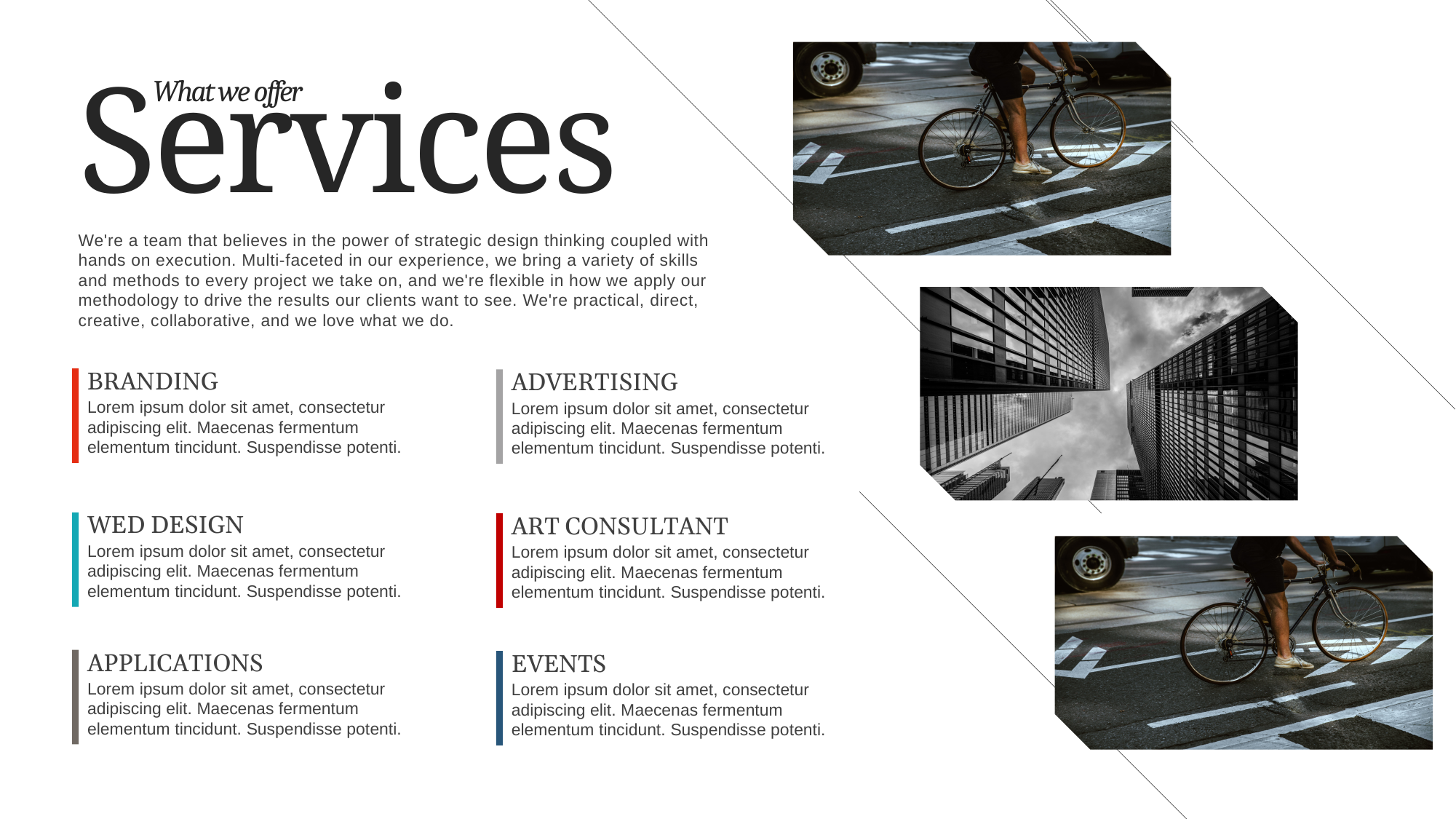

Services

What we offer
We're a team that believes in the power of strategic design thinking coupled with hands on execution. Multi-faceted in our experience, we bring a variety of skills and methods to every project we take on, and we're flexible in how we apply our methodology to drive the results our clients want to see. We're practical, direct, creative, collaborative, and we love what we do.

BRANDING
ADVERTISING

Lorem ipsum dolor sit amet, consectetur adipiscing elit. Maecenas fermentum elementum tincidunt. Suspendisse potenti.
Lorem ipsum dolor sit amet, consectetur adipiscing elit. Maecenas fermentum elementum tincidunt. Suspendisse potenti.
WED DESIGN
ART CONSULTANT

Lorem ipsum dolor sit amet, consectetur adipiscing elit. Maecenas fermentum elementum tincidunt. Suspendisse potenti.

Lorem ipsum dolor sit amet, consectetur adipiscing elit. Maecenas fermentum elementum tincidunt. Suspendisse potenti.
APPLICATIONS
EVENTS

Lorem ipsum dolor sit amet, consectetur adipiscing elit. Maecenas fermentum elementum tincidunt. Suspendisse potenti.
Lorem ipsum dolor sit amet, consectetur adipiscing elit. Maecenas fermentum elementum tincidunt. Suspendisse potenti.